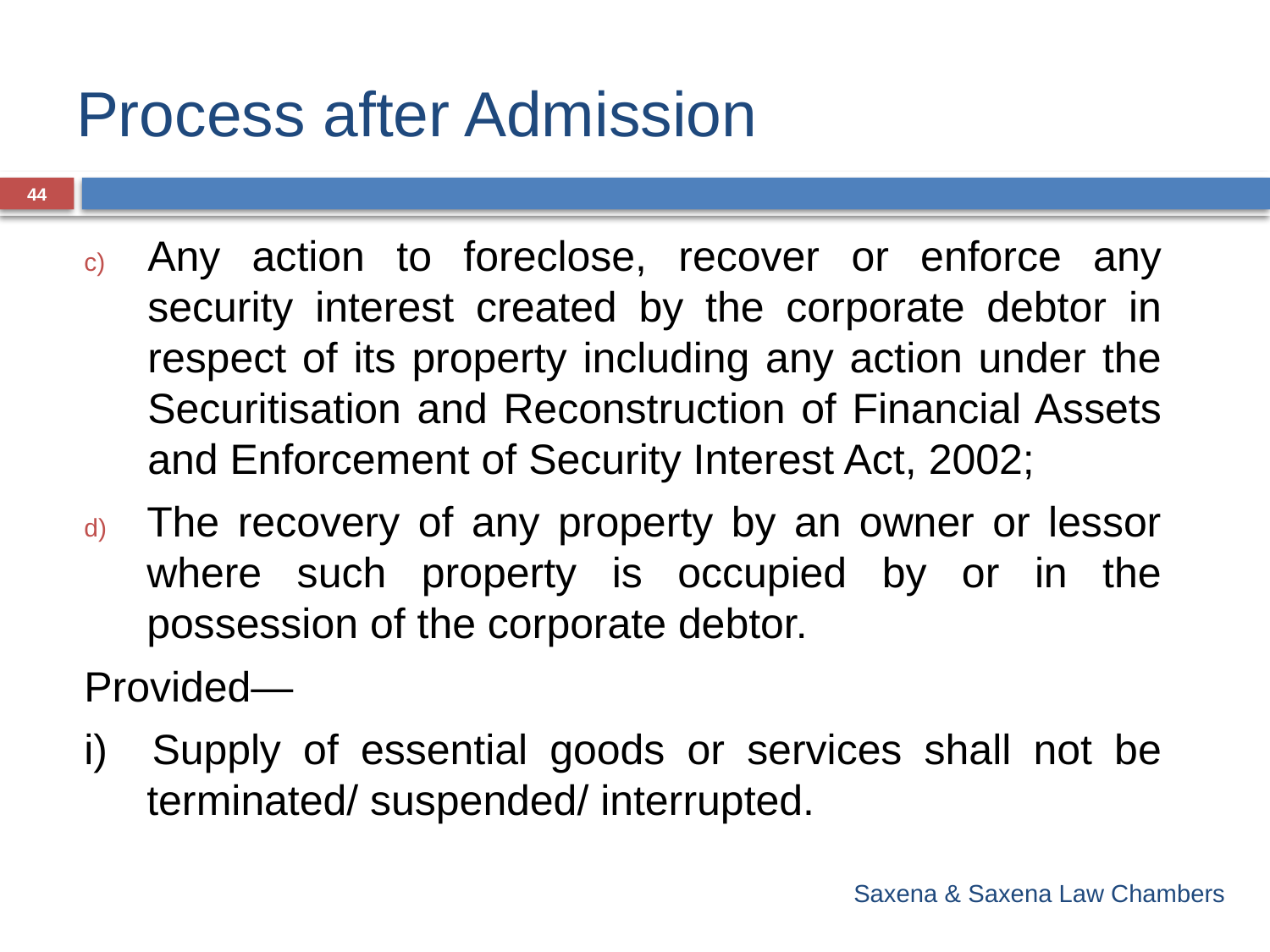

# Process after Admission
44
Any action to foreclose, recover or enforce any security interest created by the corporate debtor in respect of its property including any action under the Securitisation and Reconstruction of Financial Assets and Enforcement of Security Interest Act, 2002;
The recovery of any property by an owner or lessor where such property is occupied by or in the possession of the corporate debtor.
Provided—
i)  Supply of essential goods or services shall not be terminated/ suspended/ interrupted.

Saxena & Saxena Law Chambers